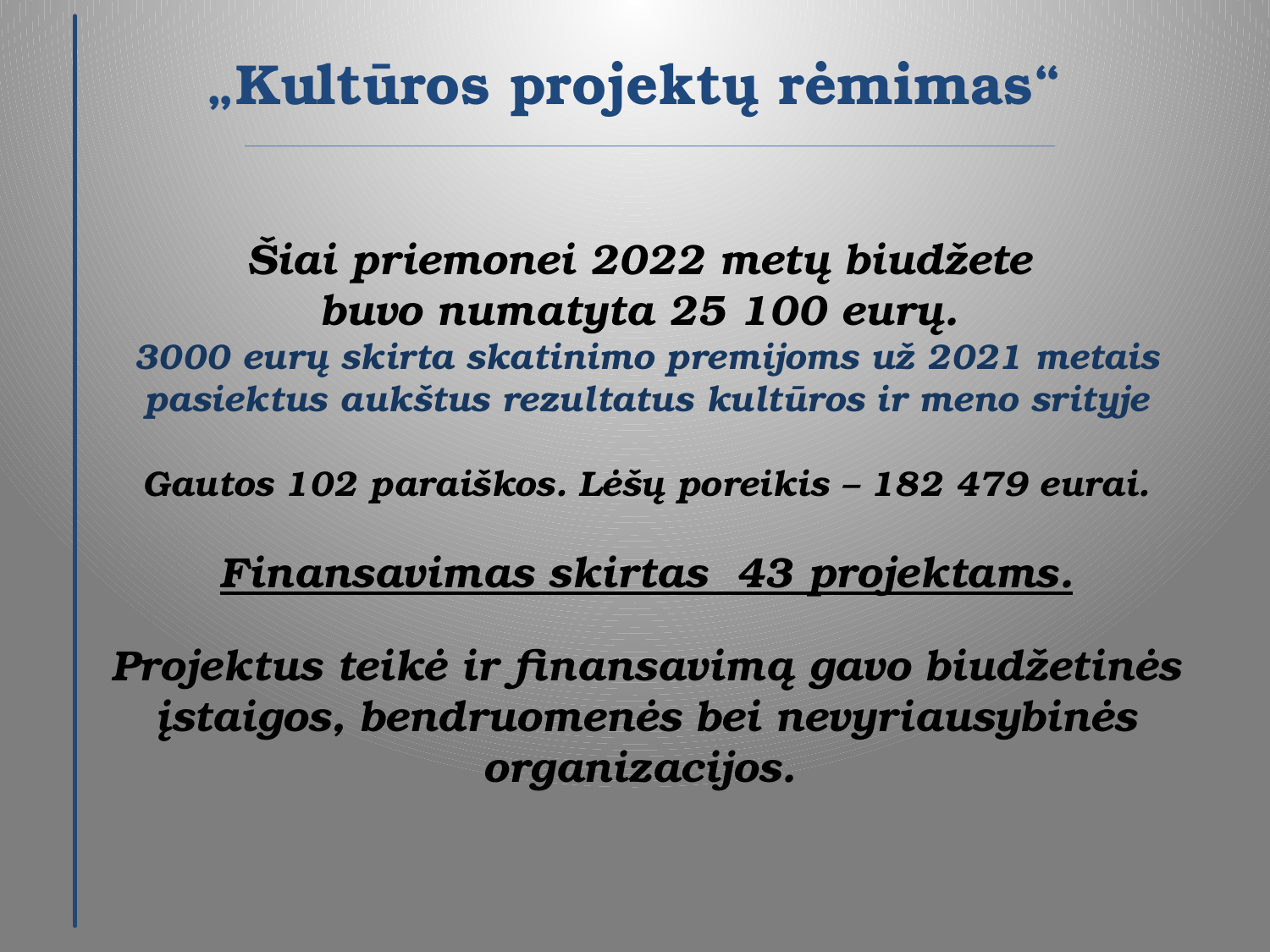

# „Kultūros projektų rėmimas“
Šiai priemonei 2022 metų biudžete
buvo numatyta 25 100 eurų.
3000 eurų skirta skatinimo premijoms už 2021 metais pasiektus aukštus rezultatus kultūros ir meno srityje
Gautos 102 paraiškos. Lėšų poreikis – 182 479 eurai.
Finansavimas skirtas  43 projektams.
Projektus teikė ir finansavimą gavo biudžetinės įstaigos, bendruomenės bei nevyriausybinės organizacijos.